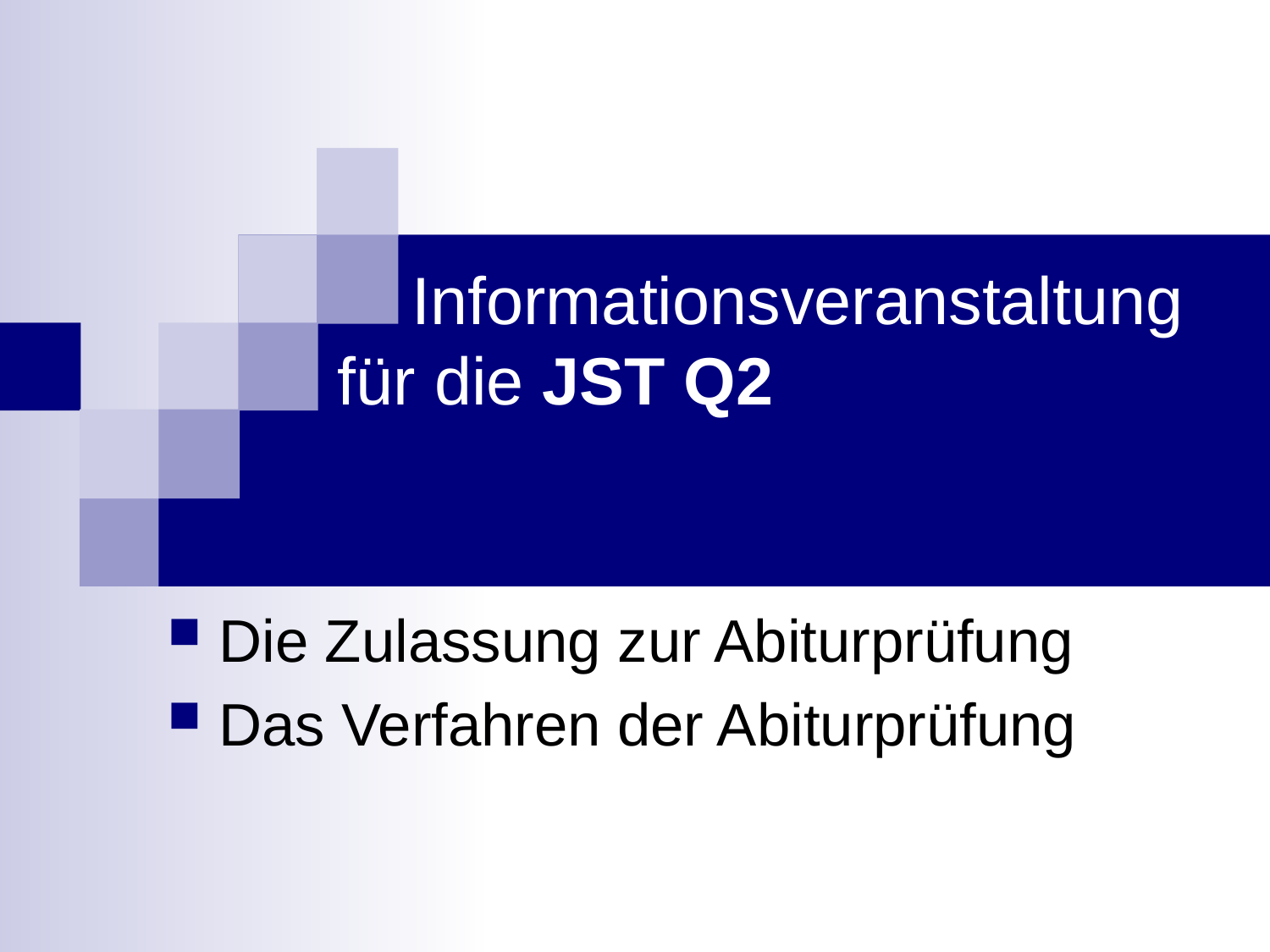

# Informationsveranstaltung für die JST Q2
 Die Zulassung zur Abiturprüfung
 Das Verfahren der Abiturprüfung